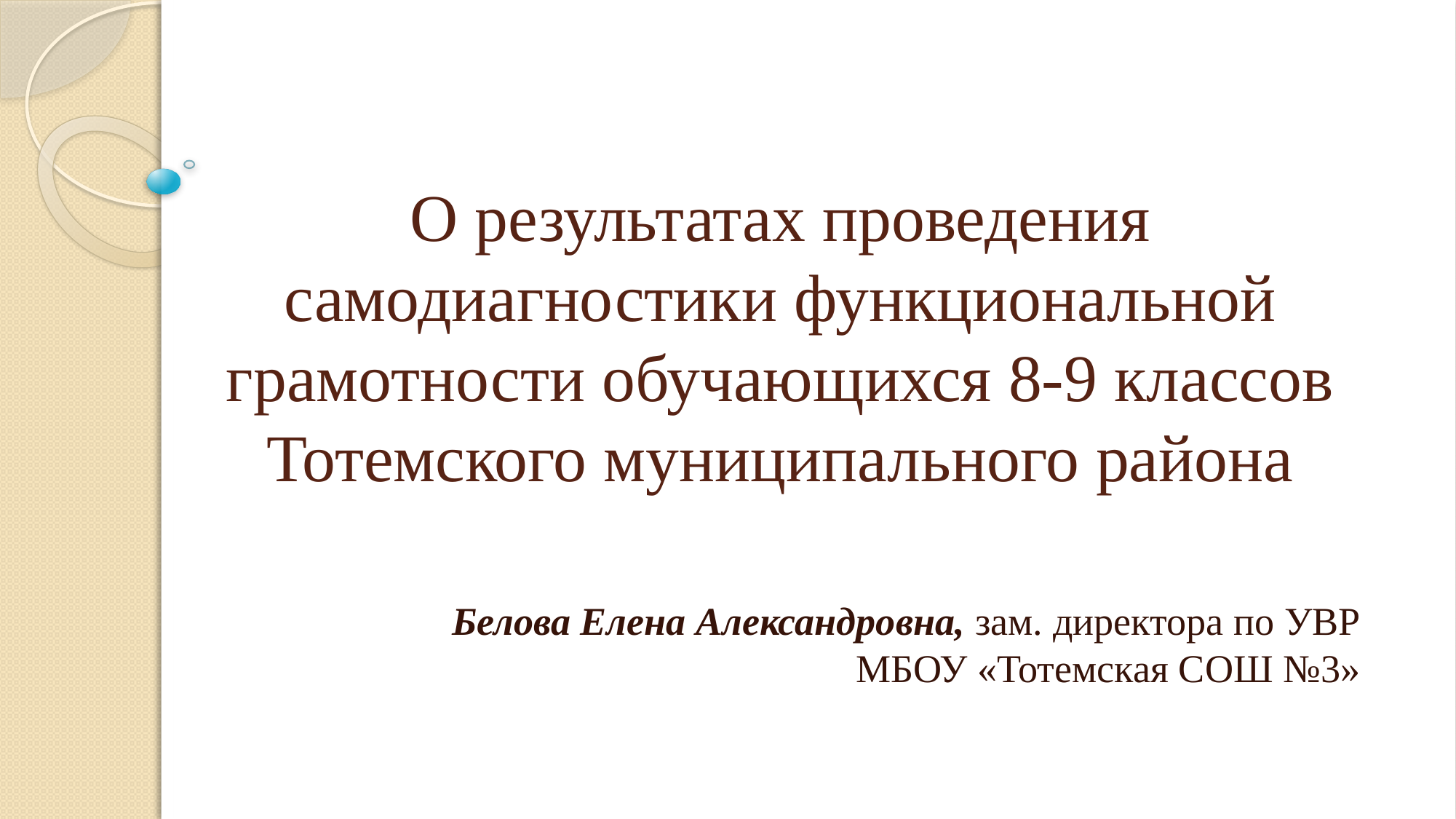

# О результатах проведения самодиагностики функциональной грамотности обучающихся 8-9 классов Тотемского муниципального района
Белова Елена Александровна, зам. директора по УВР МБОУ «Тотемская СОШ №3»